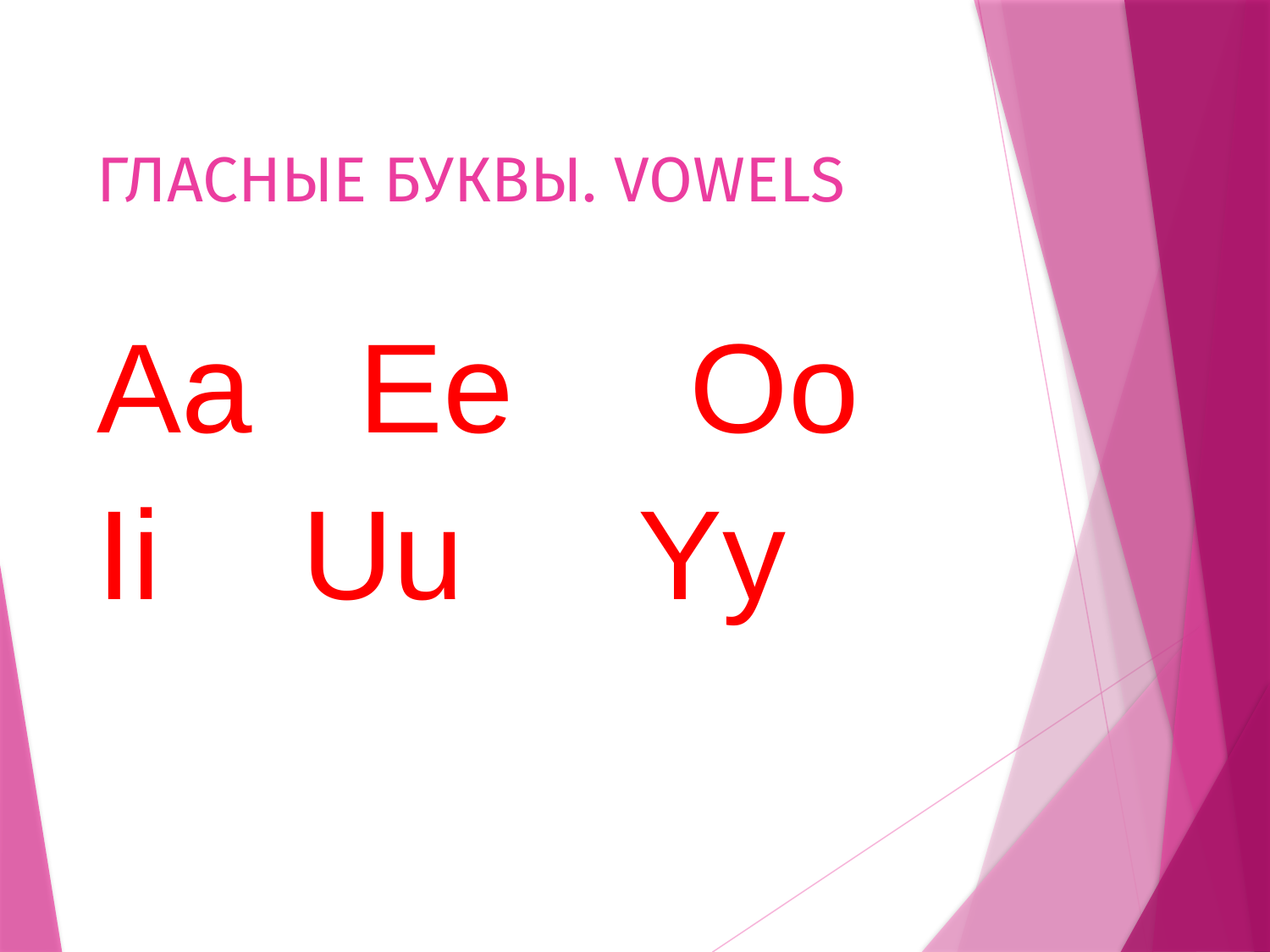

# ГЛАСНЫЕ БУКВЫ. VOWELS
Aa   Ee     Oo
Ii    Uu     Yy